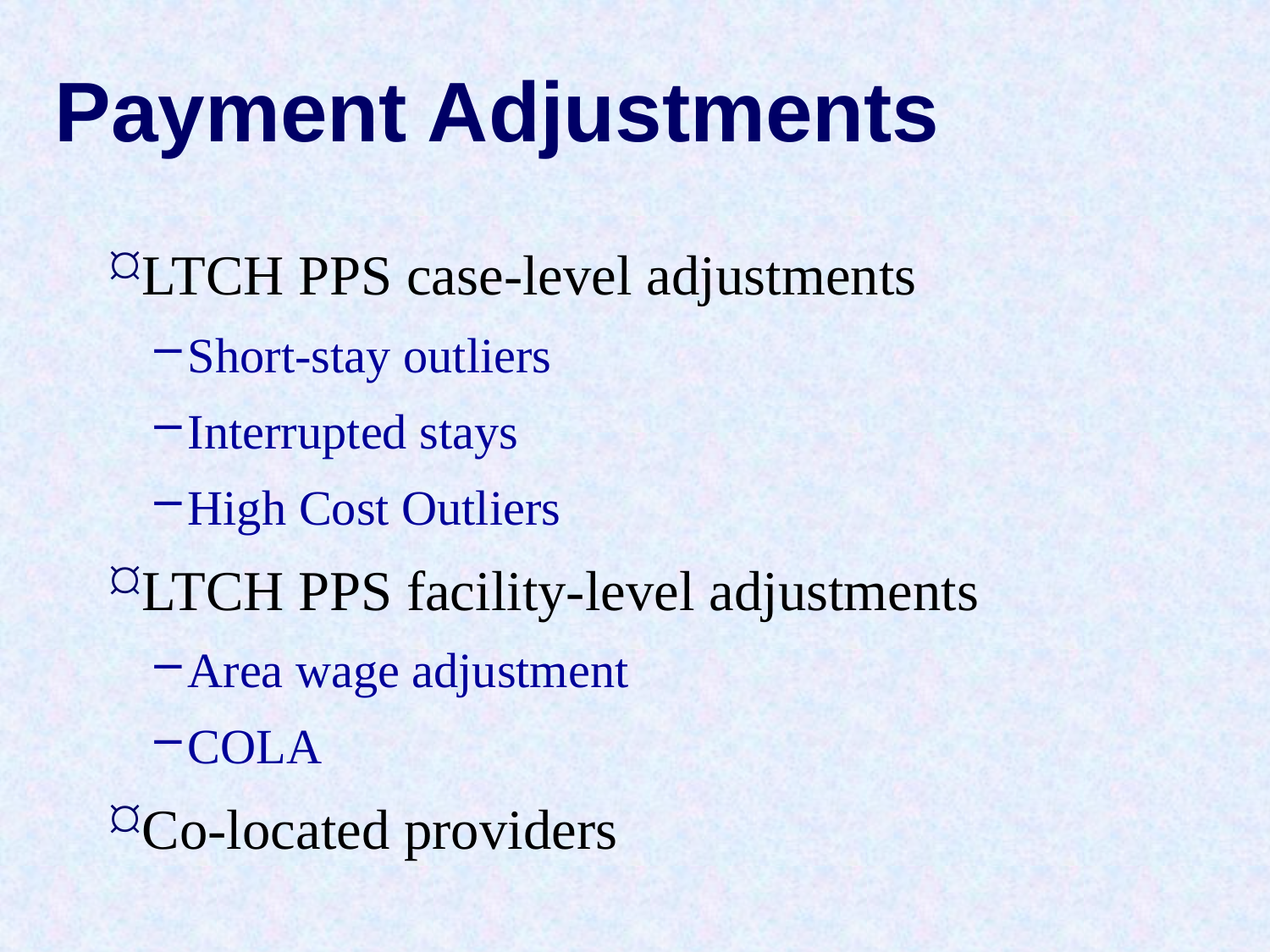

# Payment Adjustments
LTCH PPS case-level adjustments
Short-stay outliers
Interrupted stays
High Cost Outliers
LTCH PPS facility-level adjustments
Area wage adjustment
COLA
Co-located providers